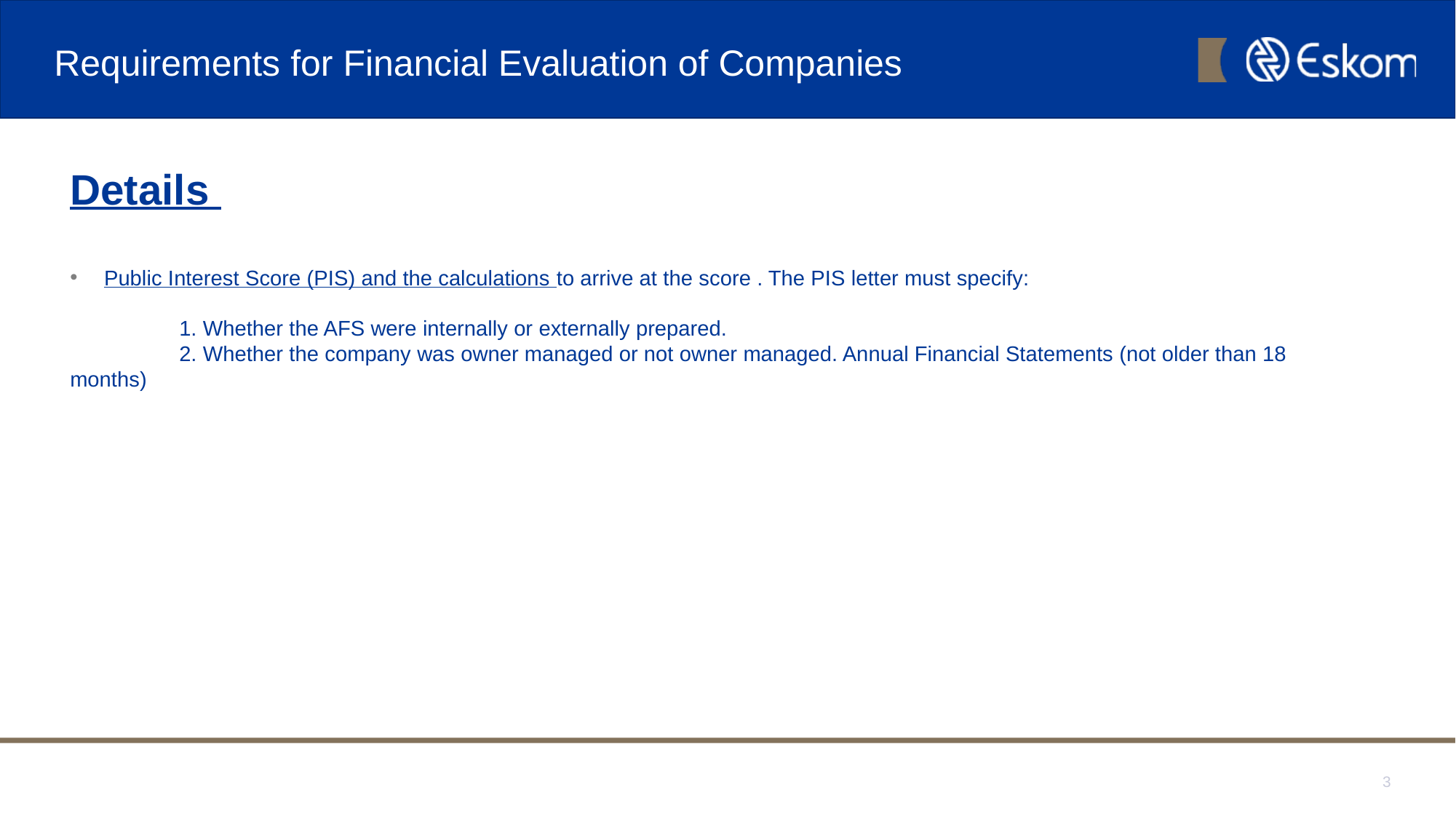

# Requirements for Financial Evaluation of Companies
Details

Public Interest Score (PIS) and the calculations to arrive at the score . The PIS letter must specify:

	1. Whether the AFS were internally or externally prepared.
	2. Whether the company was owner managed or not owner managed. Annual Financial Statements (not older than 18 months)

3